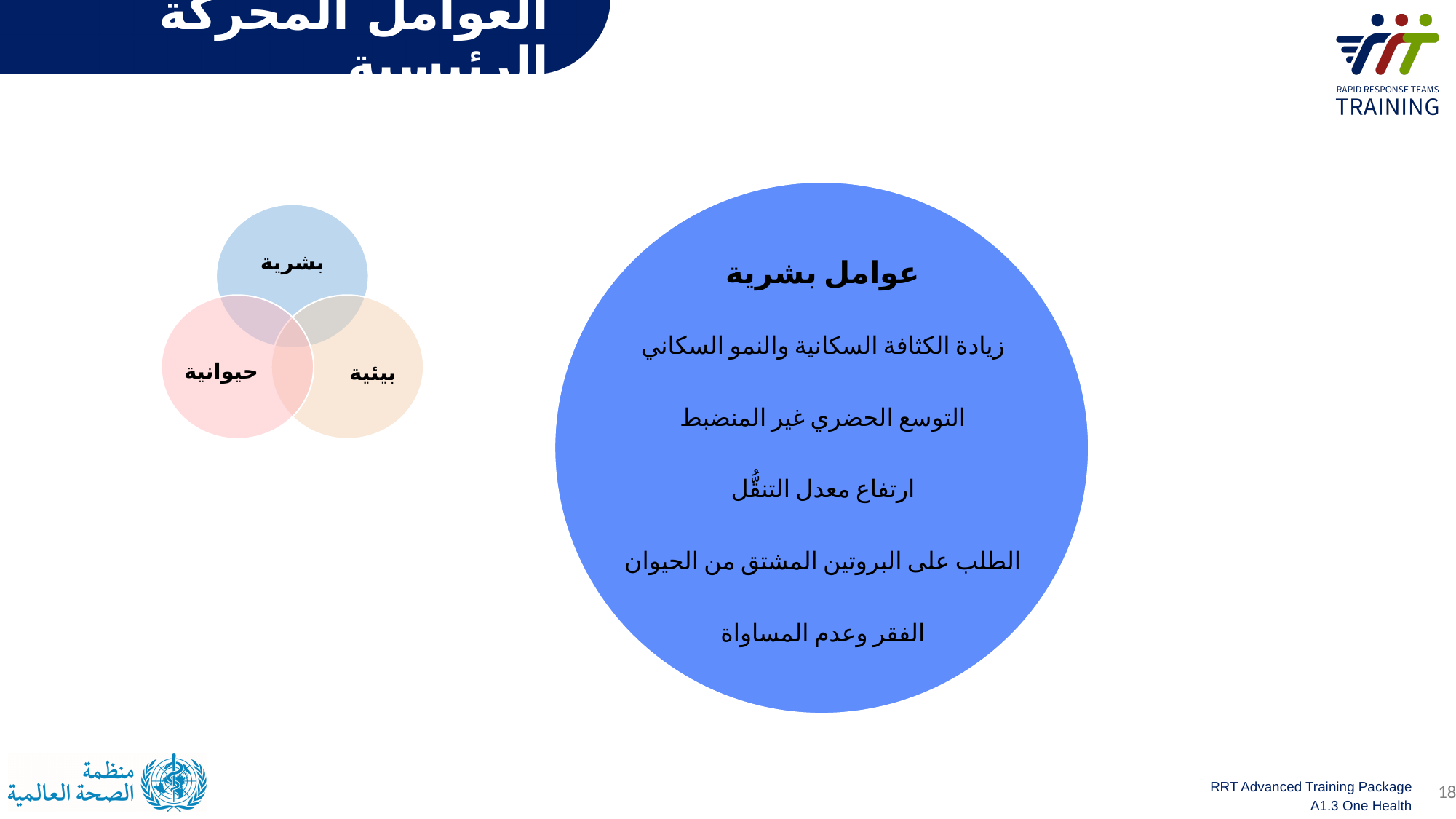

# العوامل المحركة الرئيسية

عوامل بشرية

زيادة الكثافة السكانية والنمو السكاني

التوسع الحضري غير المنضبط

ارتفاع معدل التنقُّل

الطلب على البروتين المشتق من الحيوان

الفقر وعدم المساواة

بشرية

حيوانية

بيئية
18